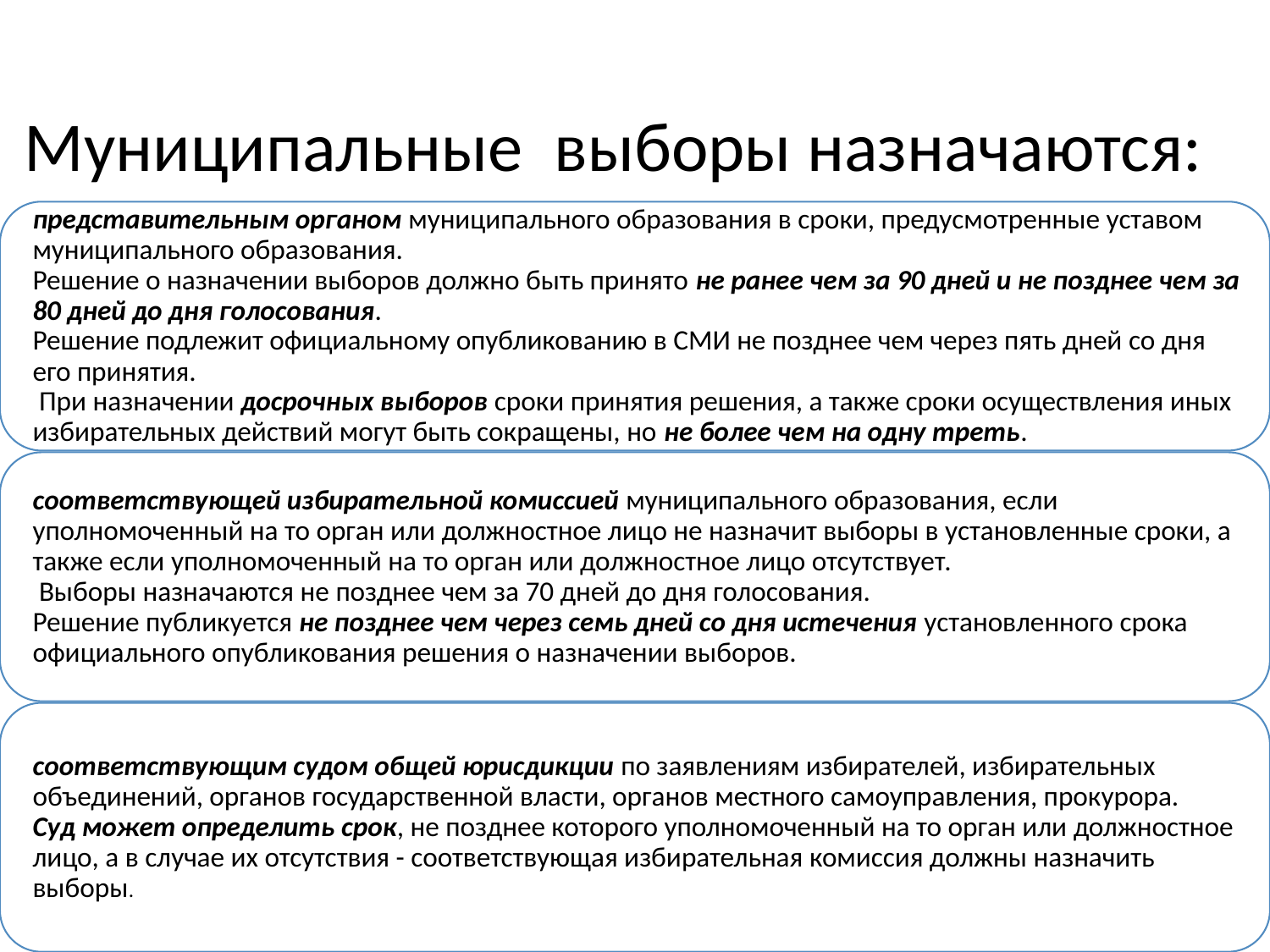

# Муниципальные  выборы назначаются:
представительным органом муниципального образования в сроки, предусмотренные уставом муниципального образования.
Решение о назначении выборов должно быть принято не ранее чем за 90 дней и не позднее чем за 80 дней до дня голосования.
Решение подлежит официальному опубликованию в СМИ не позднее чем через пять дней со дня его принятия.
 При назначении досрочных выборов сроки принятия решения, а также сроки осуществления иных избирательных действий могут быть сокращены, но не более чем на одну треть.
соответствующей избирательной комиссией муниципального образования, если уполномоченный на то орган или должностное лицо не назначит выборы в установленные сроки, а также если уполномоченный на то орган или должностное лицо отсутствует.
 Выборы назначаются не позднее чем за 70 дней до дня голосования.
Решение публикуется не позднее чем через семь дней со дня истечения установленного срока официального опубликования решения о назначении выборов.
соответствующим судом общей юрисдикции по заявлениям избирателей, избирательных объединений, органов государственной власти, органов местного самоуправления, прокурора.
Суд может определить срок, не позднее которого уполномоченный на то орган или должностное лицо, а в случае их отсутствия - соответствующая избирательная комиссия должны назначить выборы.